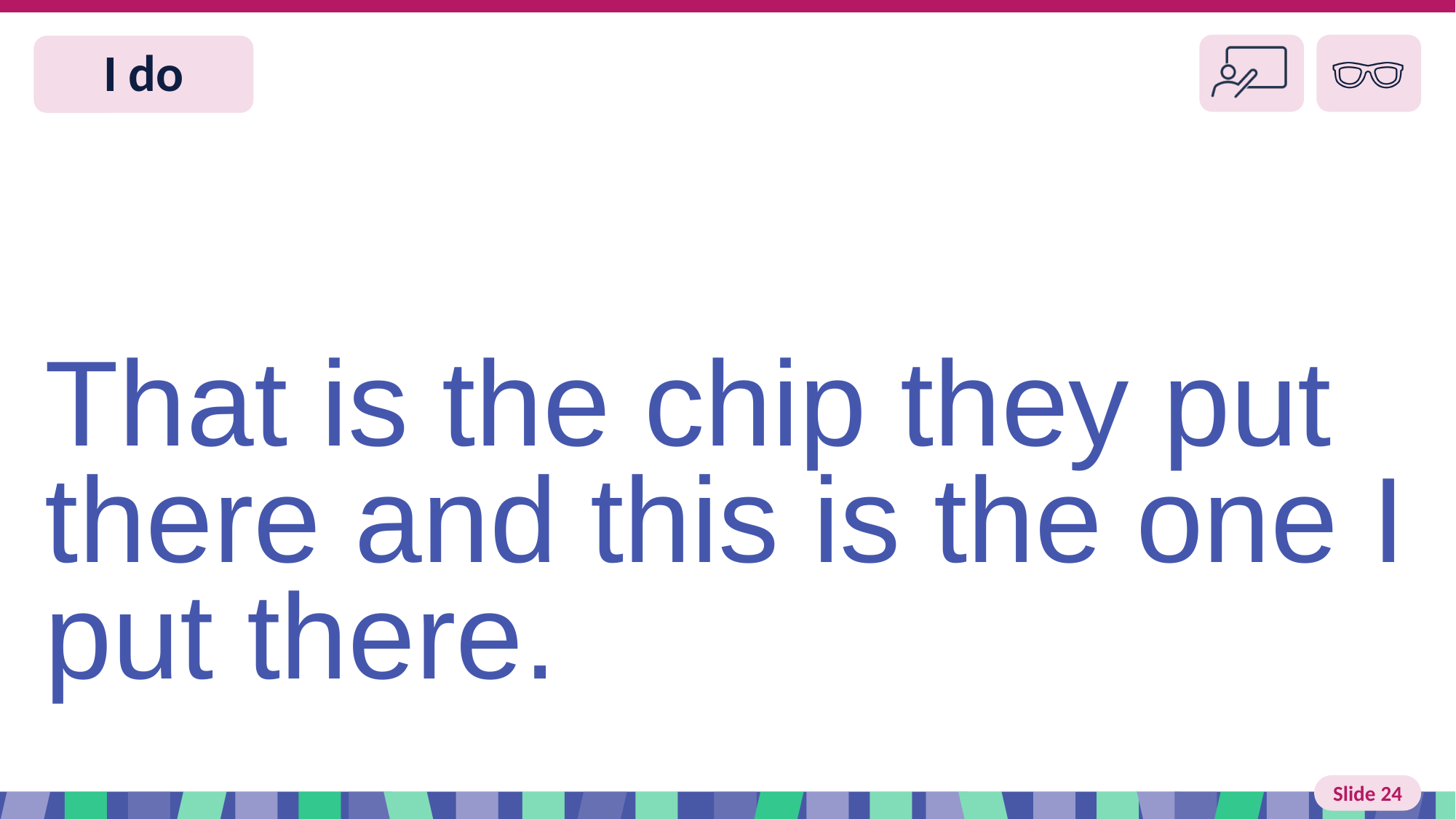

# Slide 24 I do
That is the chip they put there and this is the one I put there.